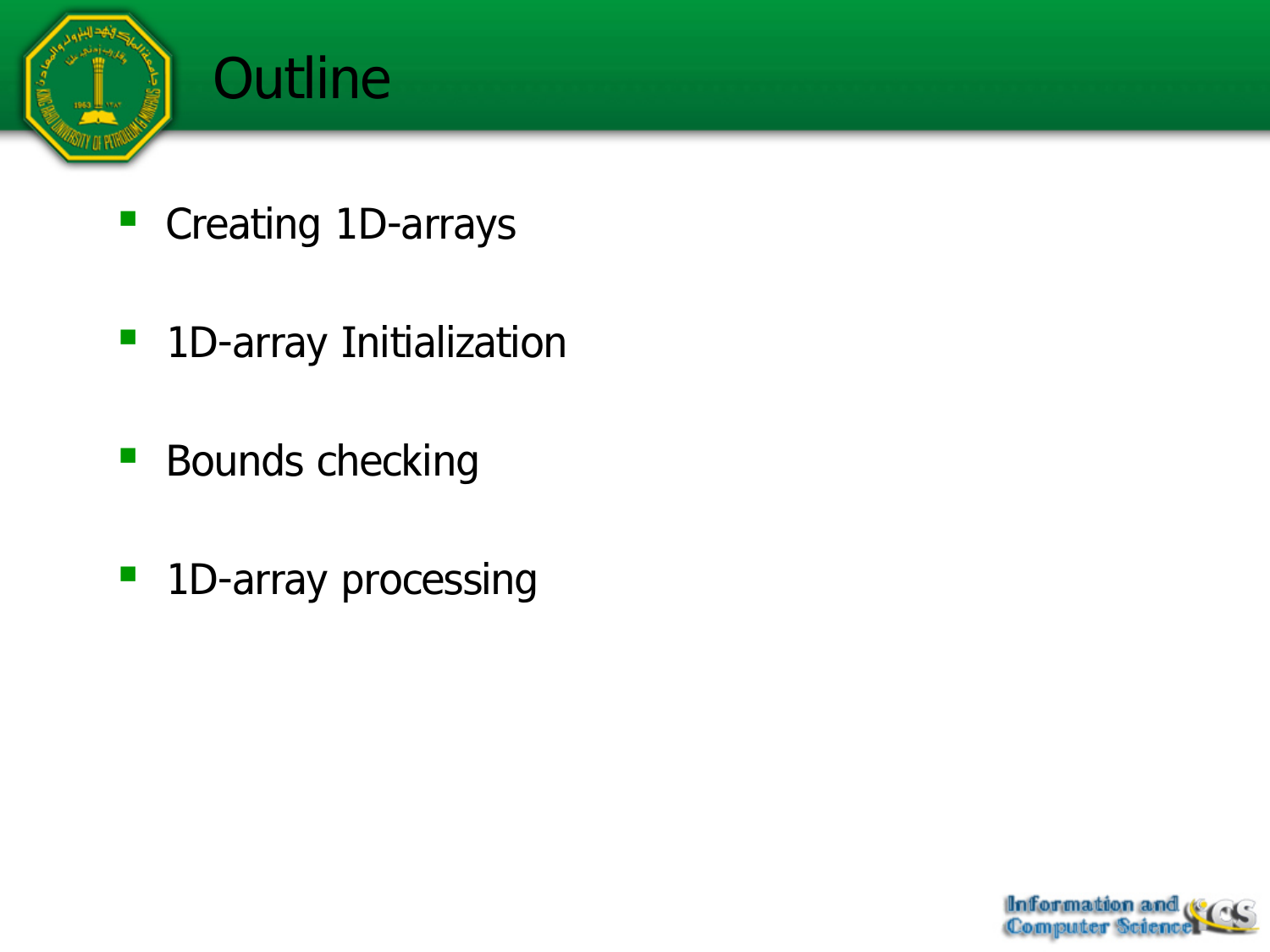

# Outline
Creating 1D-arrays

1D-array Initialization

Bounds checking

1D-array processing